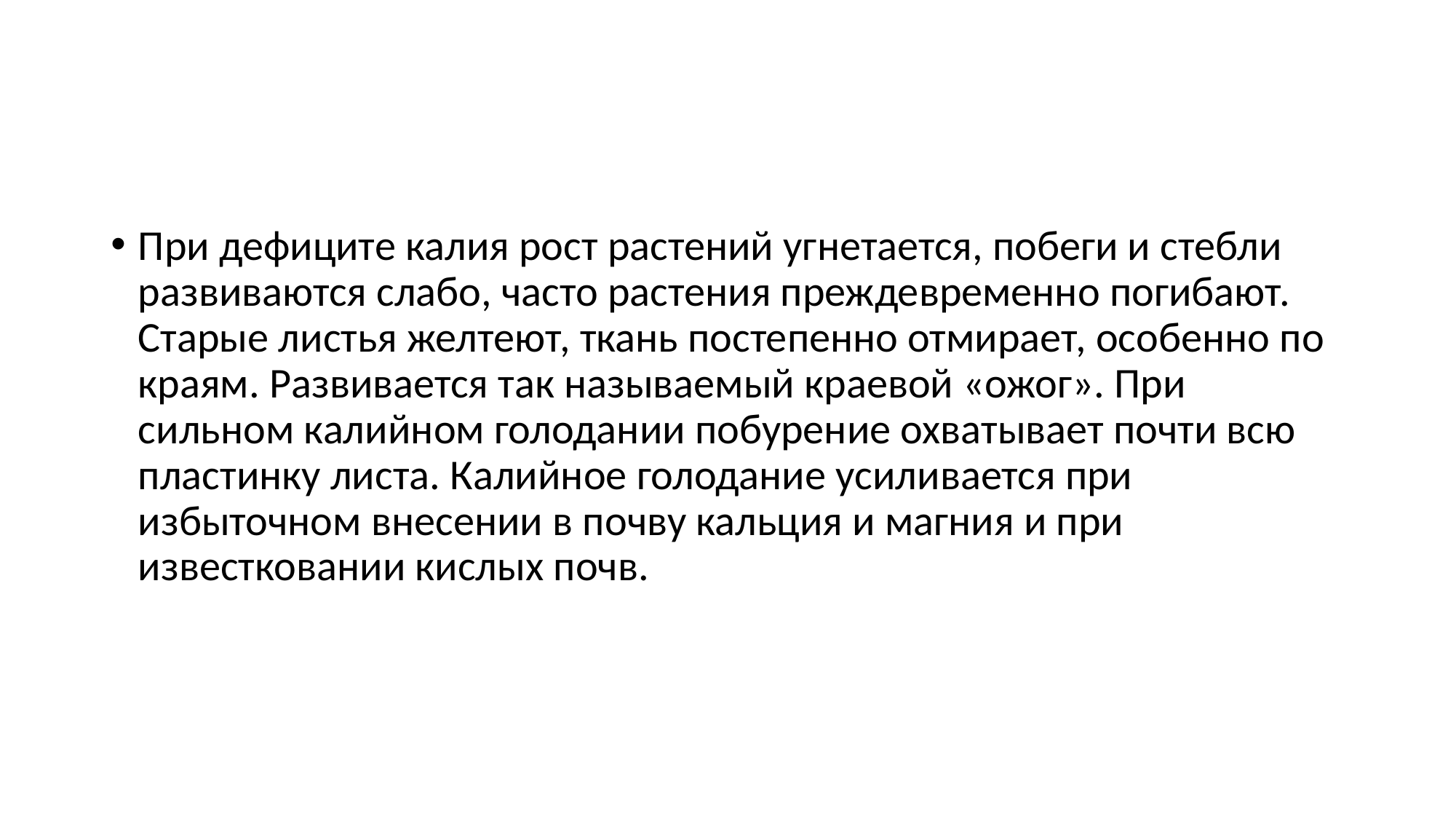

При дефиците калия рост растений угнетается, побеги и стебли развиваются слабо, часто растения преждевременно погибают. Старые листья желтеют, ткань постепенно отмирает, особенно по краям. Развивается так называемый краевой «ожог». При сильном калийном голодании побурение охватывает почти всю пластинку листа. Калийное голодание усиливается при избыточном внесении в почву кальция и магния и при известковании кислых почв.